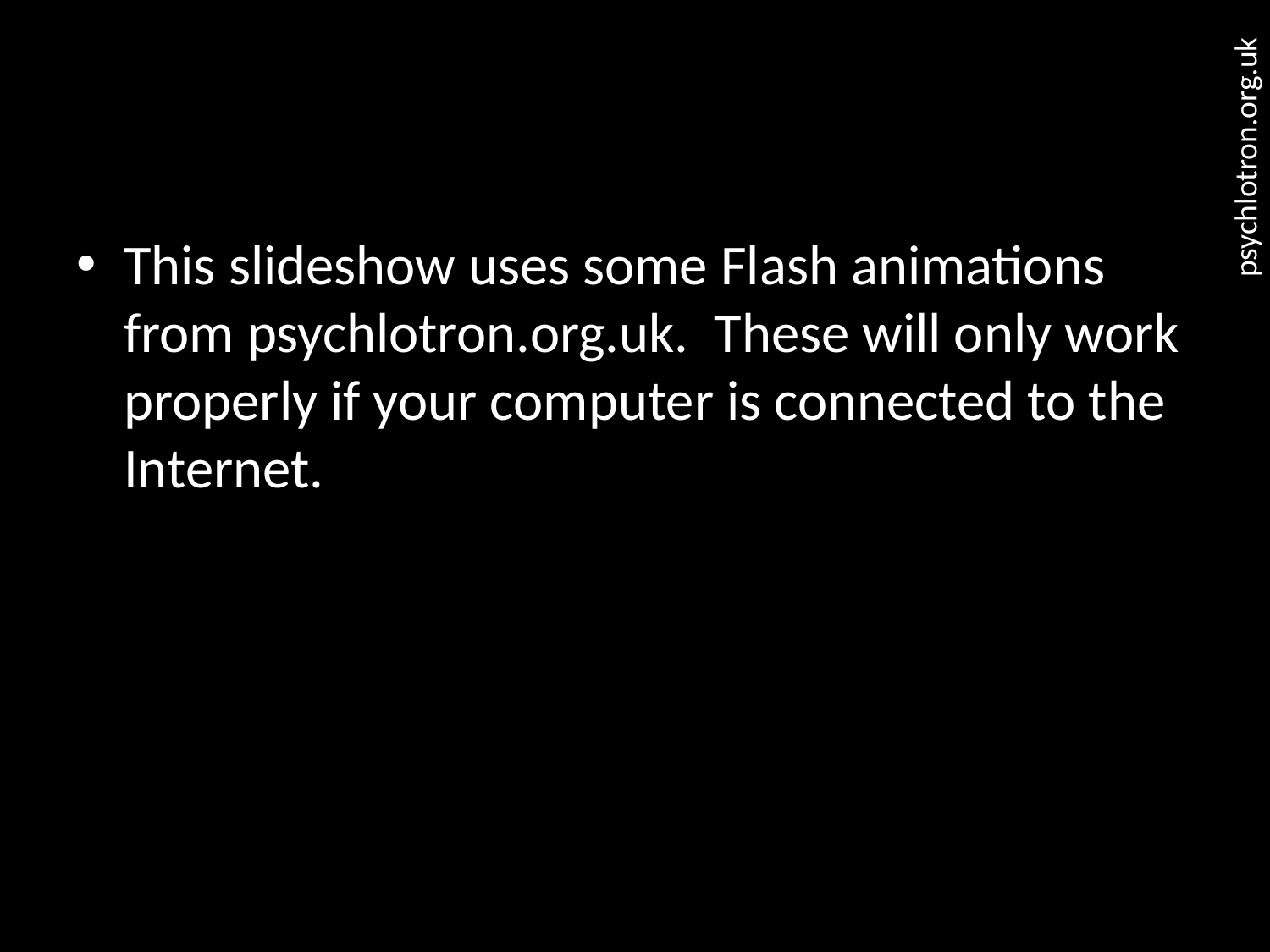

#
This slideshow uses some Flash animations from psychlotron.org.uk.  These will only work properly if your computer is connected to the Internet.